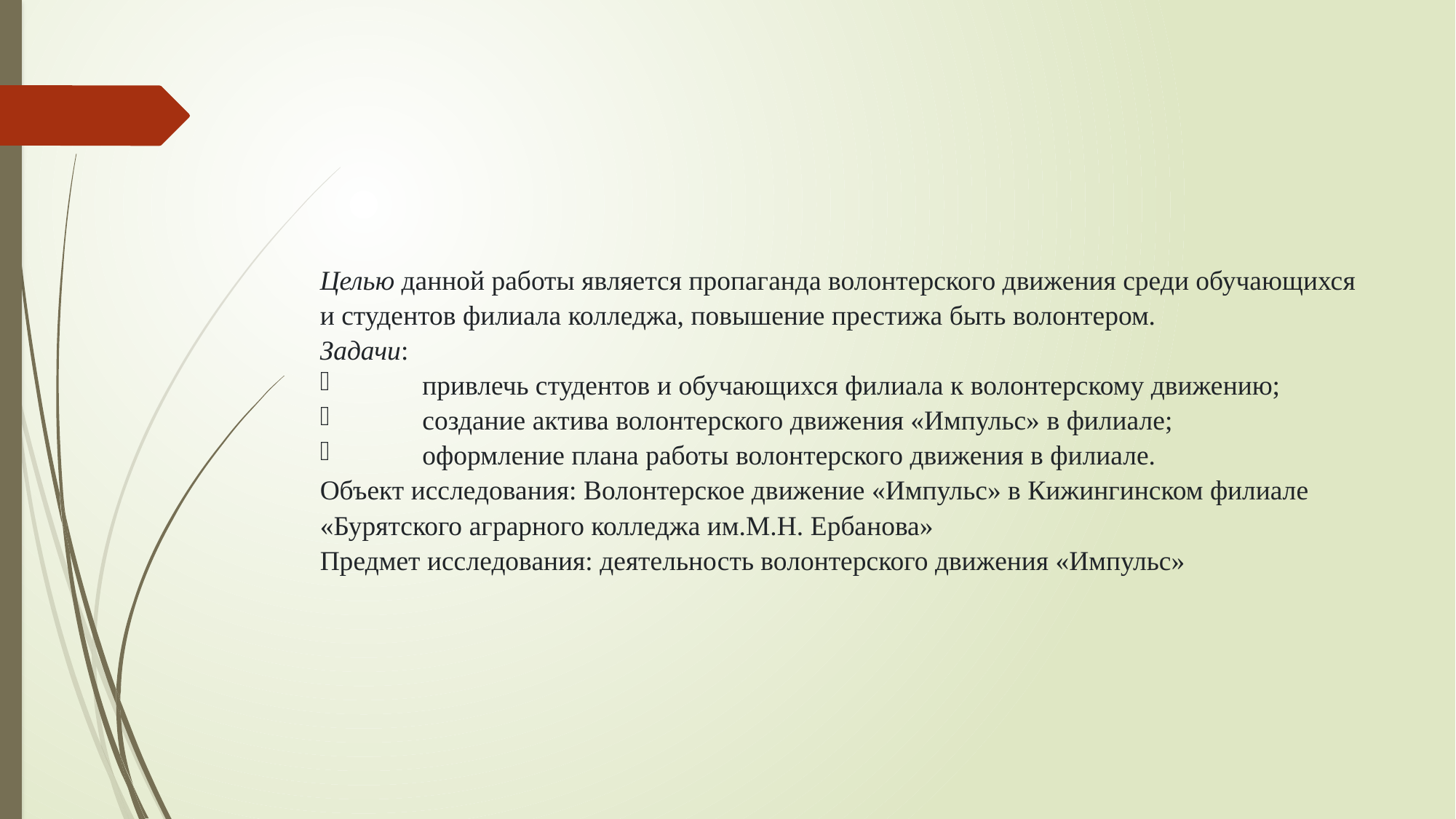

#
Целью данной работы является пропаганда волонтерского движения среди обучающихся и студентов филиала колледжа, повышение престижа быть волонтером.
Задачи:
привлечь студентов и обучающихся филиала к волонтерскому движению;
создание актива волонтерского движения «Импульс» в филиале;
оформление плана работы волонтерского движения в филиале.
Объект исследования: Волонтерское движение «Импульс» в Кижингинском филиале «Бурятского аграрного колледжа им.М.Н. Ербанова»
Предмет исследования: деятельность волонтерского движения «Импульс»